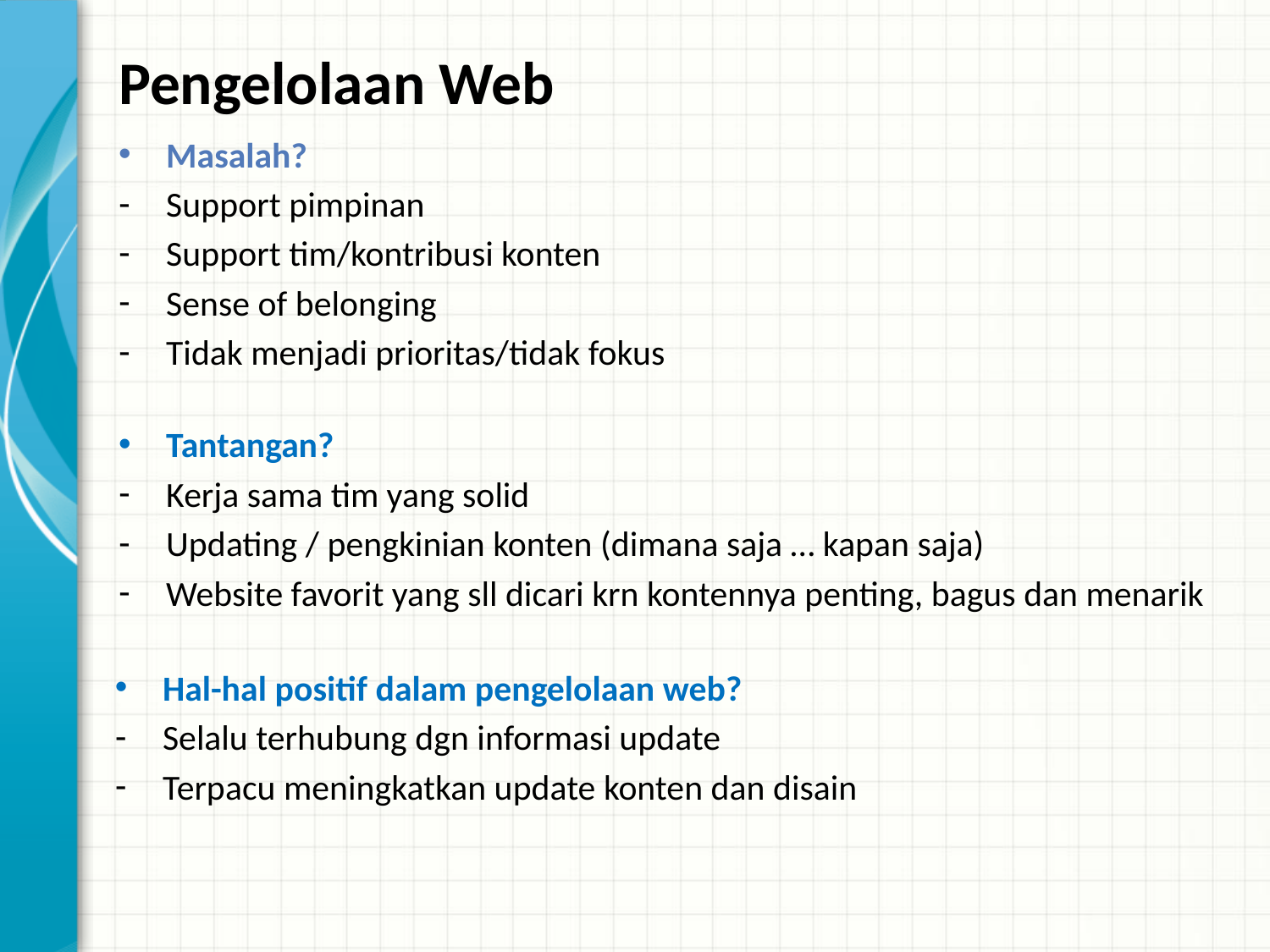

# Pengelolaan Web
Masalah?
Support pimpinan
Support tim/kontribusi konten
Sense of belonging
Tidak menjadi prioritas/tidak fokus

Tantangan?
Kerja sama tim yang solid
Updating / pengkinian konten (dimana saja … kapan saja)
Website favorit yang sll dicari krn kontennya penting, bagus dan menarik

Hal-hal positif dalam pengelolaan web?
Selalu terhubung dgn informasi update
Terpacu meningkatkan update konten dan disain